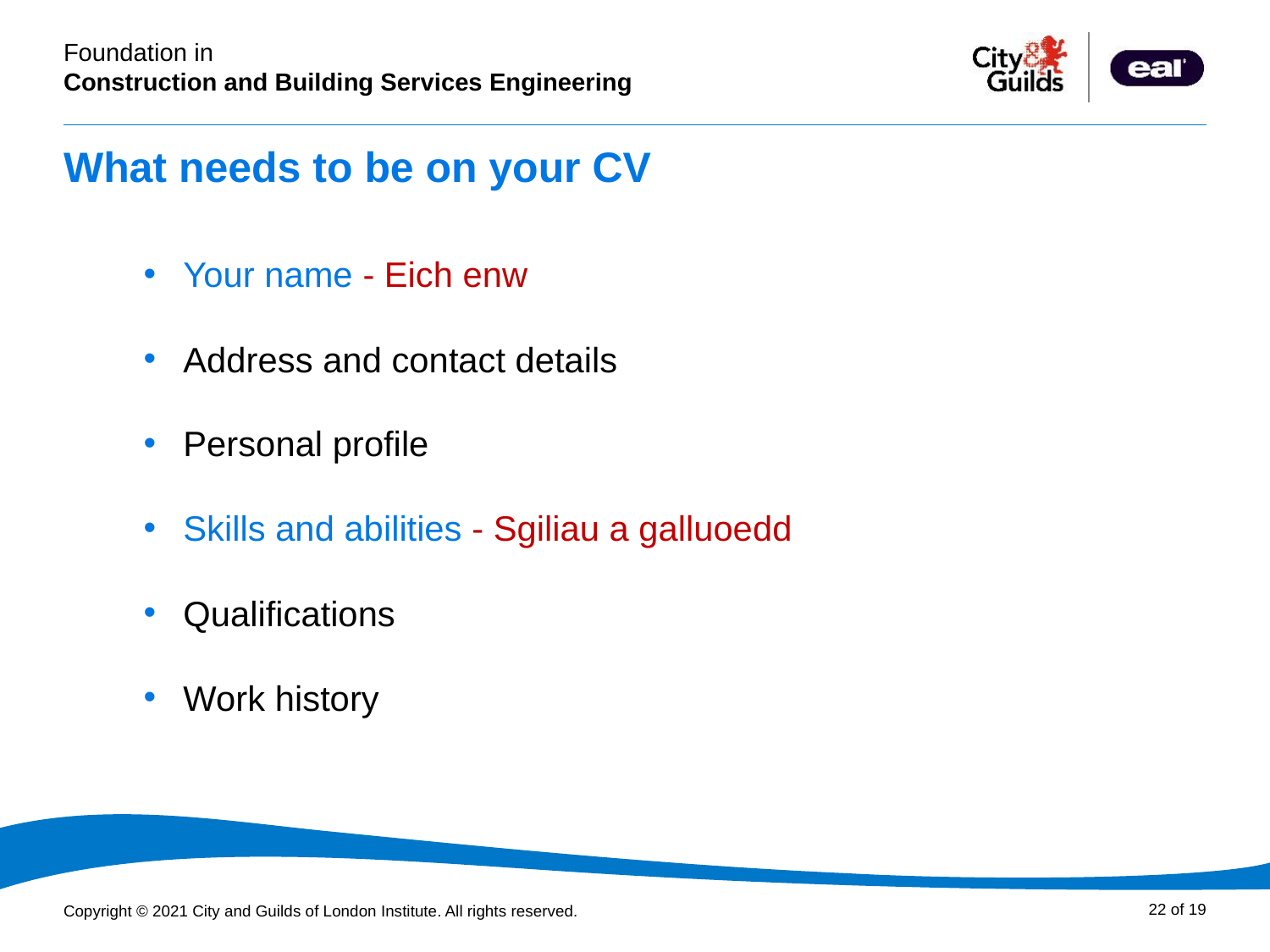

What needs to be on your CV
Your name - Eich enw

Address and contact details

Personal profile

Skills and abilities - Sgiliau a galluoedd

Qualifications

Work history